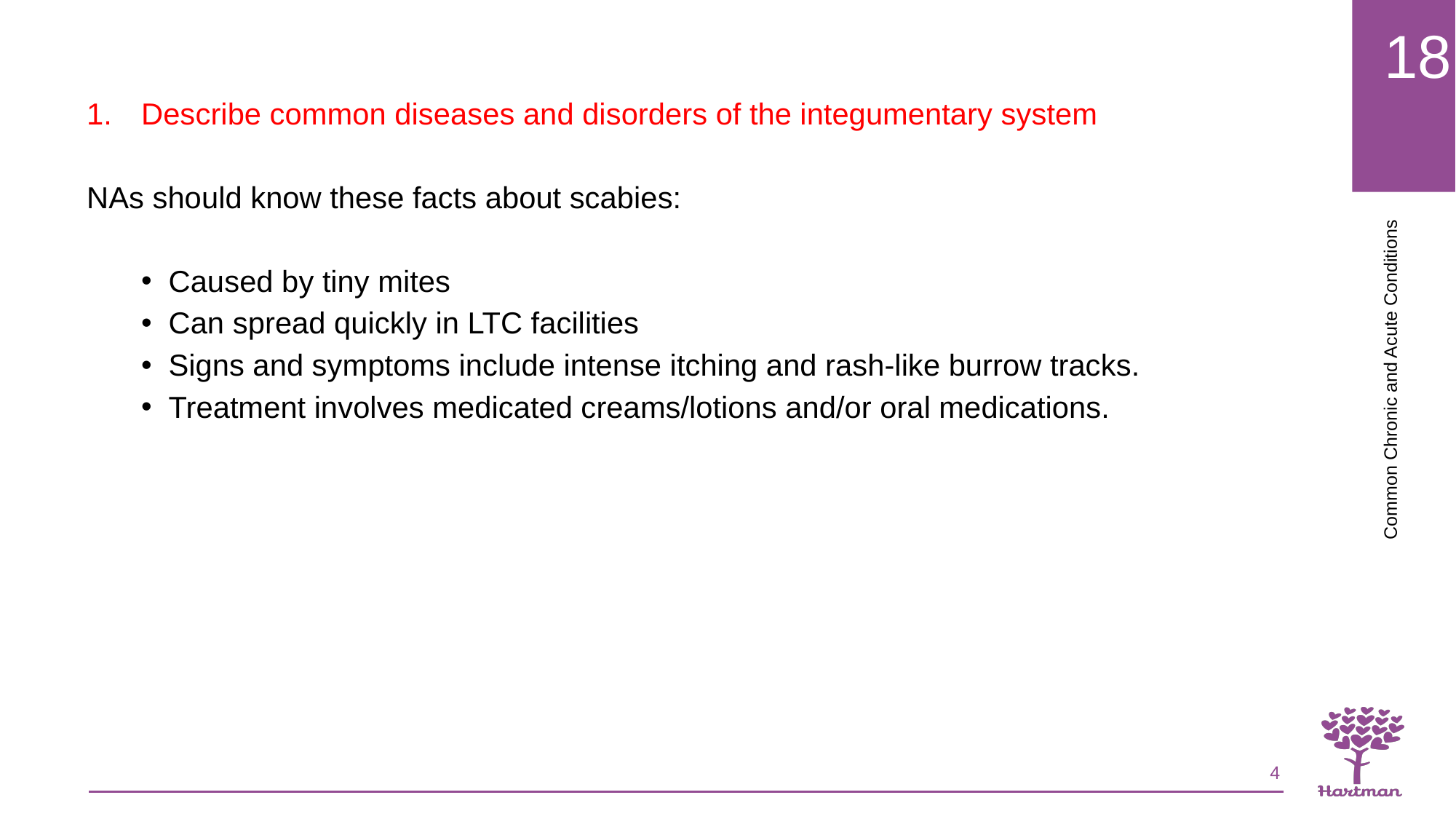

Describe common diseases and disorders of the integumentary system

NAs should know these facts about scabies:

Caused by tiny mites
Can spread quickly in LTC facilities
Signs and symptoms include intense itching and rash-like burrow tracks.
Treatment involves medicated creams/lotions and/or oral medications.
4